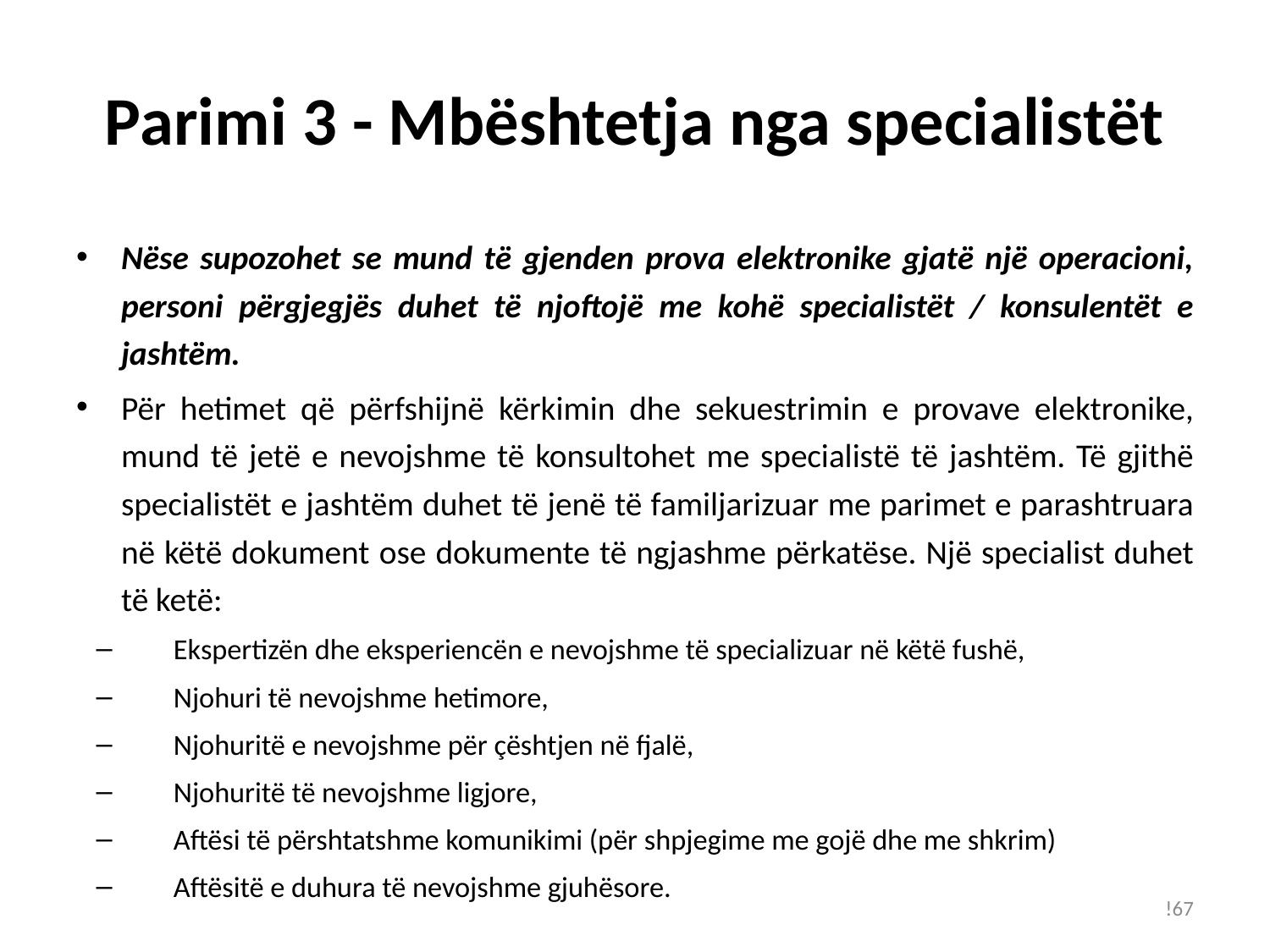

# Parimi 3 - Mbështetja nga specialistët
Nëse supozohet se mund të gjenden prova elektronike gjatë një operacioni, personi përgjegjës duhet të njoftojë me kohë specialistët / konsulentët e jashtëm.
Për hetimet që përfshijnë kërkimin dhe sekuestrimin e provave elektronike, mund të jetë e nevojshme të konsultohet me specialistë të jashtëm. Të gjithë specialistët e jashtëm duhet të jenë të familjarizuar me parimet e parashtruara në këtë dokument ose dokumente të ngjashme përkatëse. Një specialist duhet të ketë:
Ekspertizën dhe eksperiencën e nevojshme të specializuar në këtë fushë,
Njohuri të nevojshme hetimore,
Njohuritë e nevojshme për çështjen në fjalë,
Njohuritë të nevojshme ligjore,
Aftësi të përshtatshme komunikimi (për shpjegime me gojë dhe me shkrim)
Aftësitë e duhura të nevojshme gjuhësore.

!67